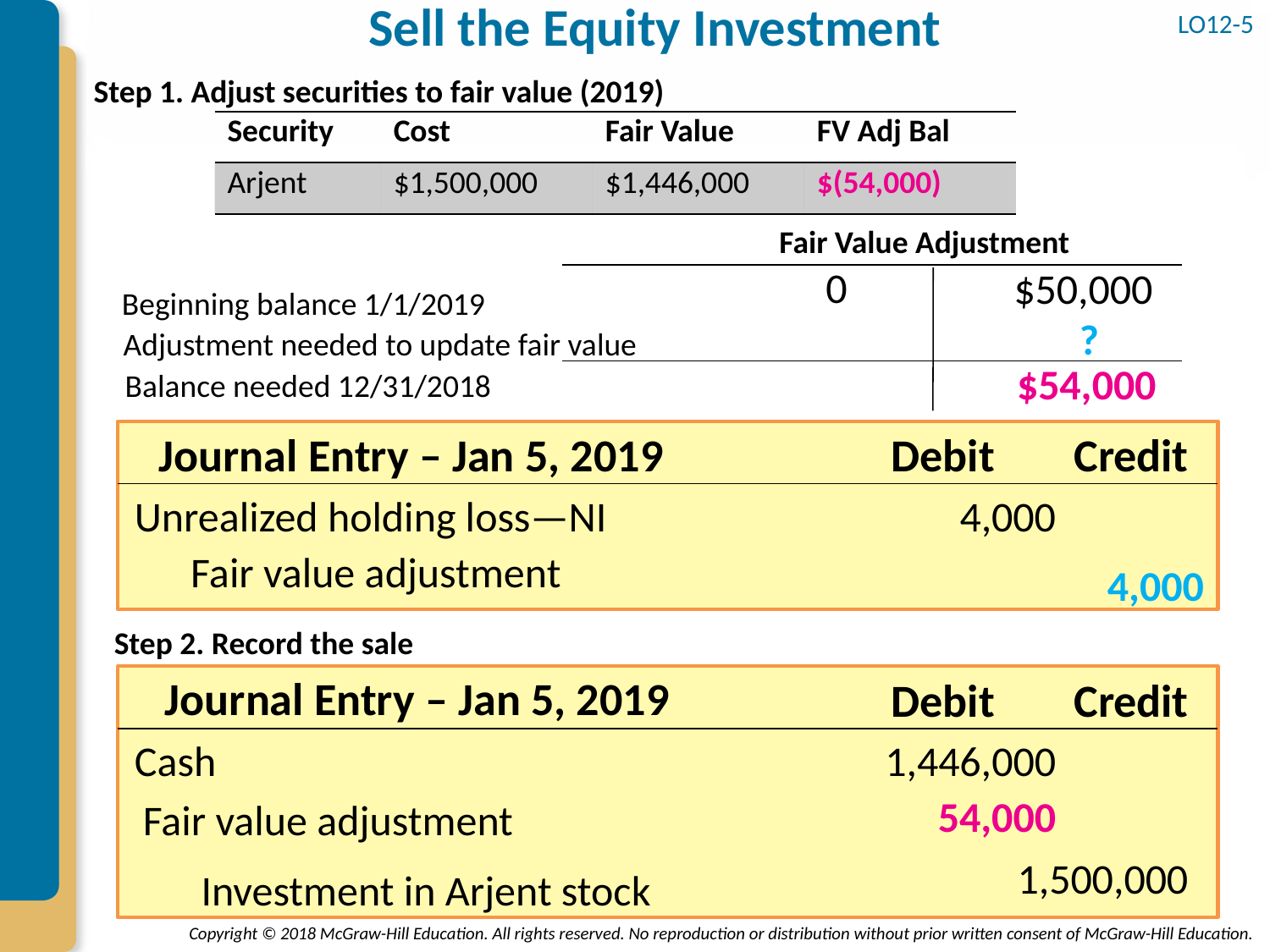

LO12-5
# Sell the Equity Investment
Step 1. Adjust securities to fair value (2019)
| Security | Cost | Fair Value | FV Adj Bal |
| --- | --- | --- | --- |
| Arjent | $1,500,000 | $1,446,000 | $(54,000) |
Fair Value Adjustment
0
$50,000
Beginning balance 1/1/2019
?
Adjustment needed to update fair value
$54,000
Balance needed 12/31/2018
Journal Entry – Jan 5, 2019

Debit
Credit
4,000
Unrealized holding loss—NI
Fair value adjustment
4,000
Step 2. Record the sale
Journal Entry – Jan 5, 2019

Debit
Credit
1,446,000
Cash
54,000
Fair value adjustment
1,500,000
Investment in Arjent stock